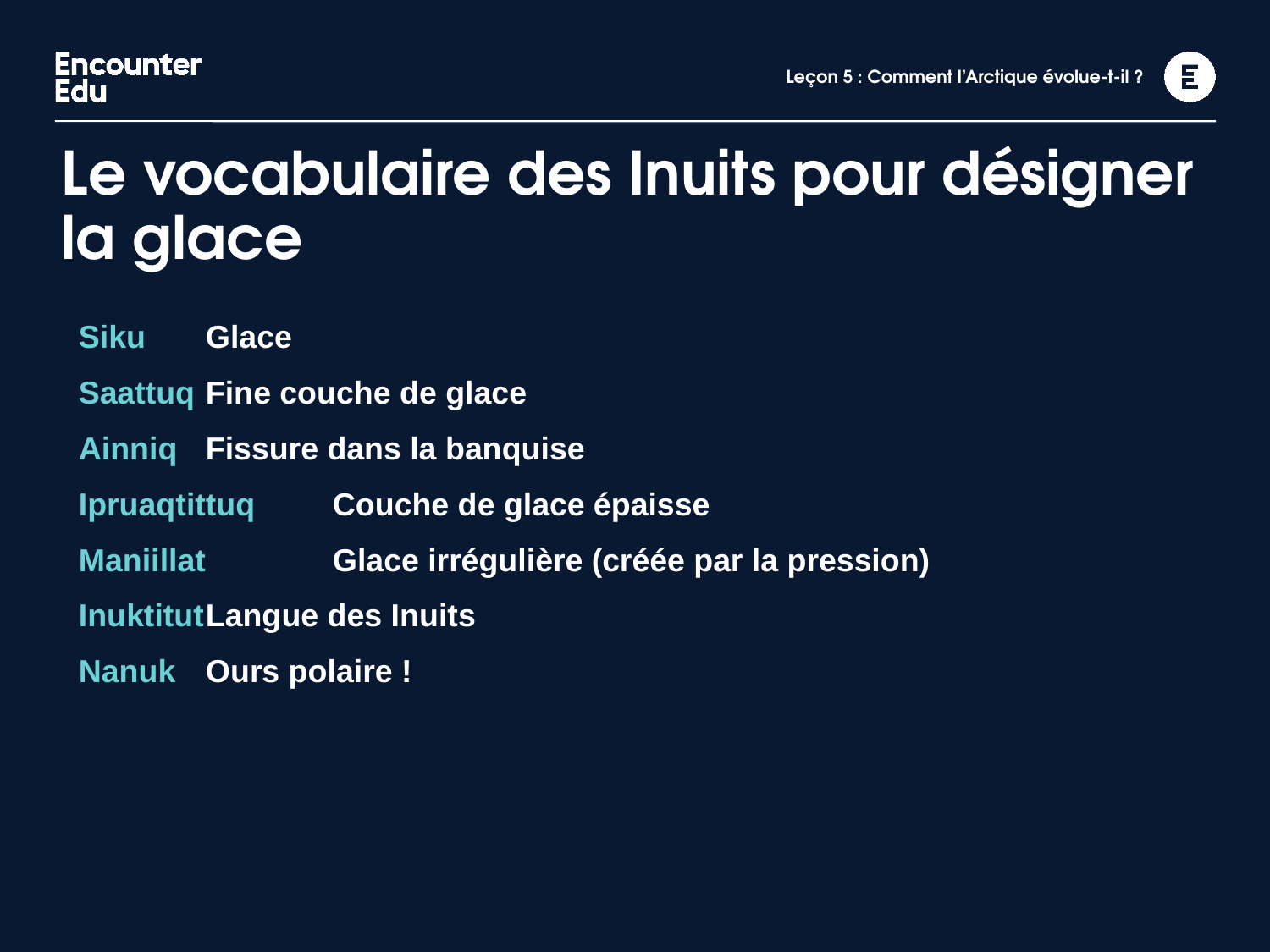

# Leçon 5 : Comment l’Arctique évolue-t-il ?
Le vocabulaire des Inuits pour désigner la glace
Siku 	Glace
Saattuq	Fine couche de glace
Ainniq	Fissure dans la banquise
Ipruaqtittuq	Couche de glace épaisse
Maniillat	Glace irrégulière (créée par la pression)
Inuktitut	Langue des Inuits
Nanuk	Ours polaire !